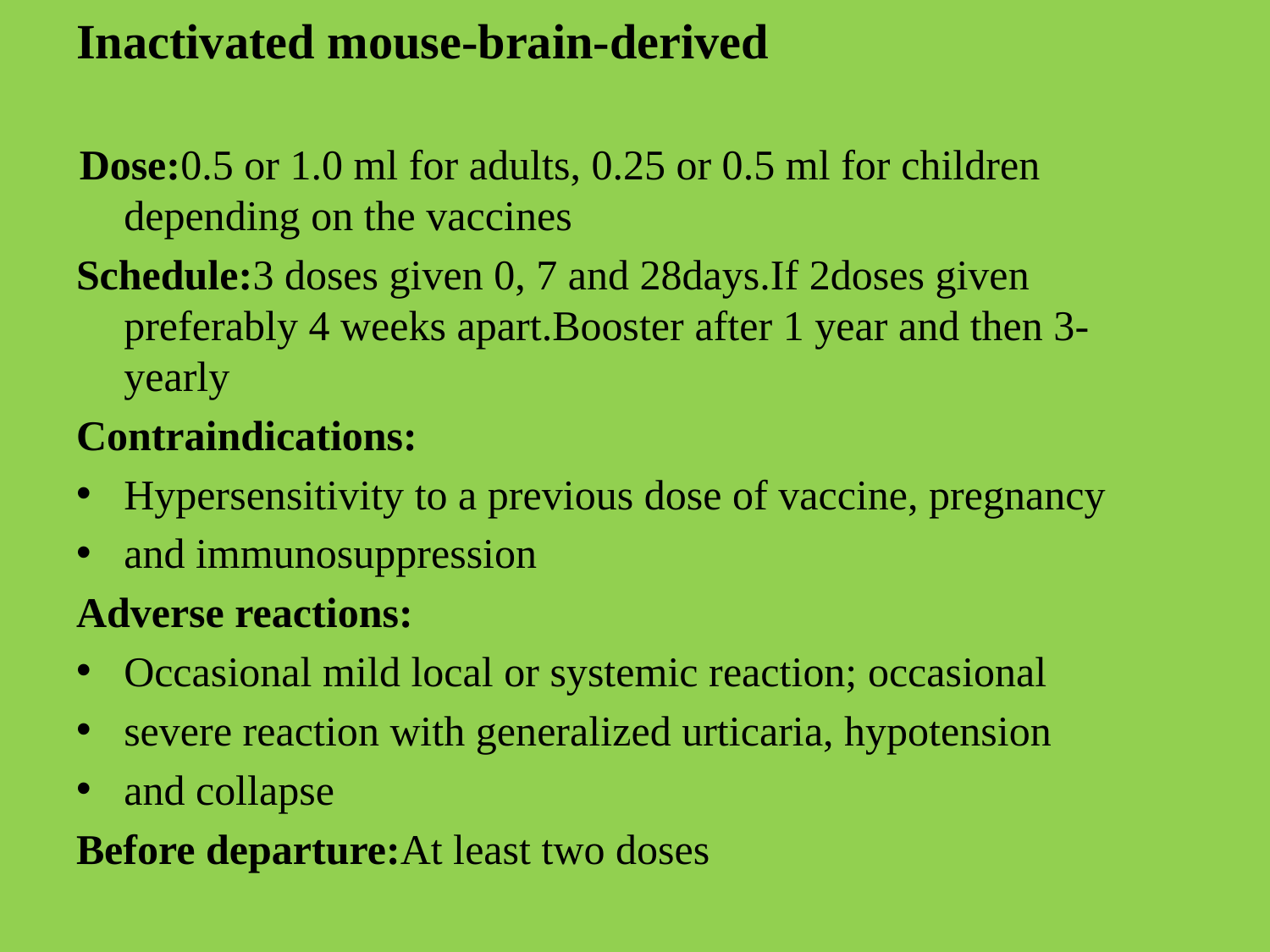

# Inactivated mouse-brain-derived

 Dose:0.5 or 1.0 ml for adults, 0.25 or 0.5 ml for children depending on the vaccines
Schedule:3 doses given 0, 7 and 28days.If 2doses given preferably 4 weeks apart.Booster after 1 year and then 3-yearly
Contraindications:
Hypersensitivity to a previous dose of vaccine, pregnancy
and immunosuppression
Adverse reactions:
Occasional mild local or systemic reaction; occasional
severe reaction with generalized urticaria, hypotension
and collapse
Before departure:At least two doses